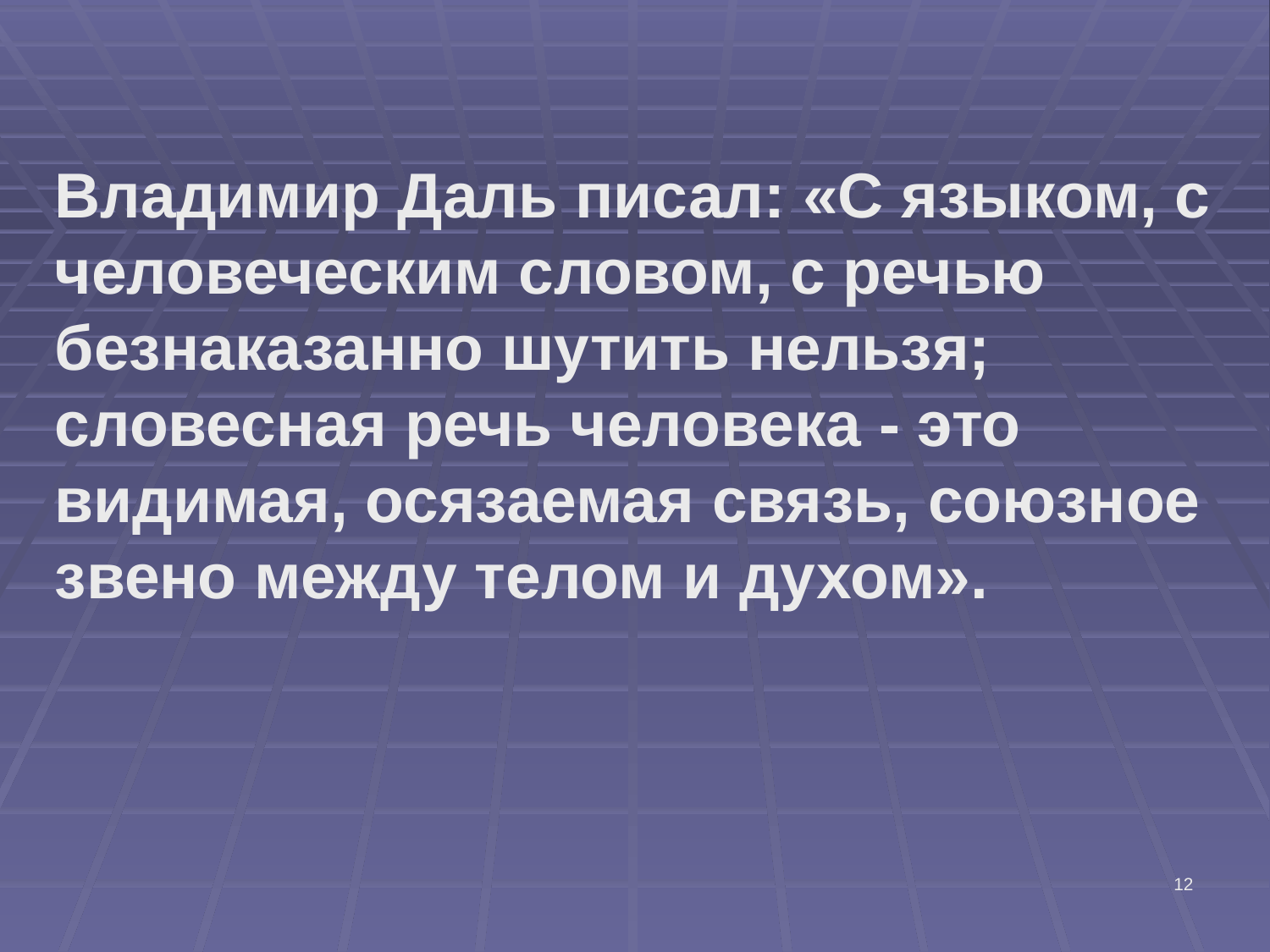

Владимир Даль писал: «С языком, с человеческим словом, с речью безнаказанно шутить нельзя; словесная речь человека - это видимая, осязаемая связь, союзное звено между телом и духом».
12